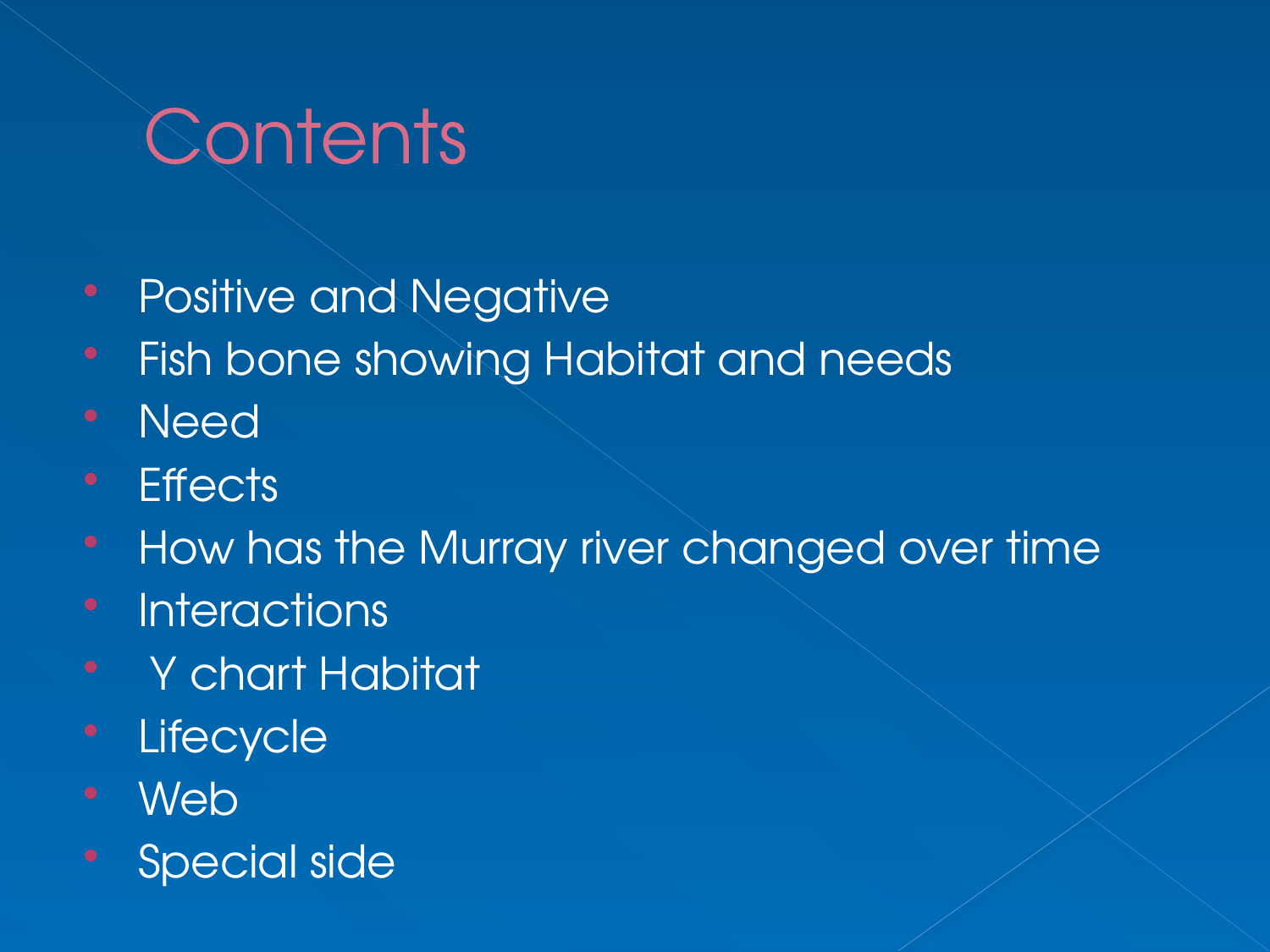

# Contents
Positive and Negative
Fish bone showing Habitat and needs
Need
Effects
How has the Murray river changed over time
Interactions
 Y chart Habitat
Lifecycle
Web
Special side